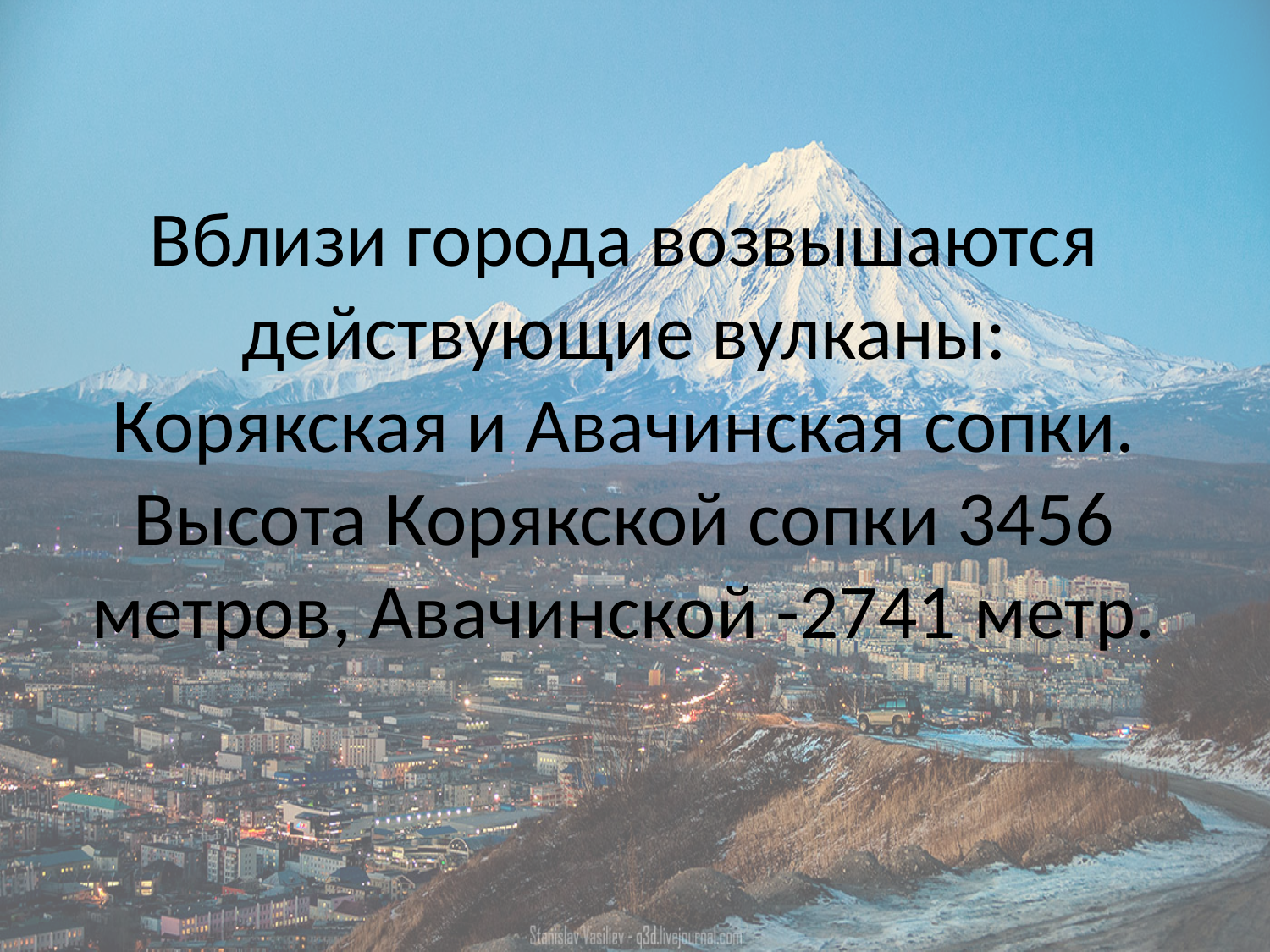

# Вблизи города возвышаются действующие вулканы: Корякская и Авачинская сопки. Высота Корякской сопки 3456 метров, Авачинской -2741 метр.